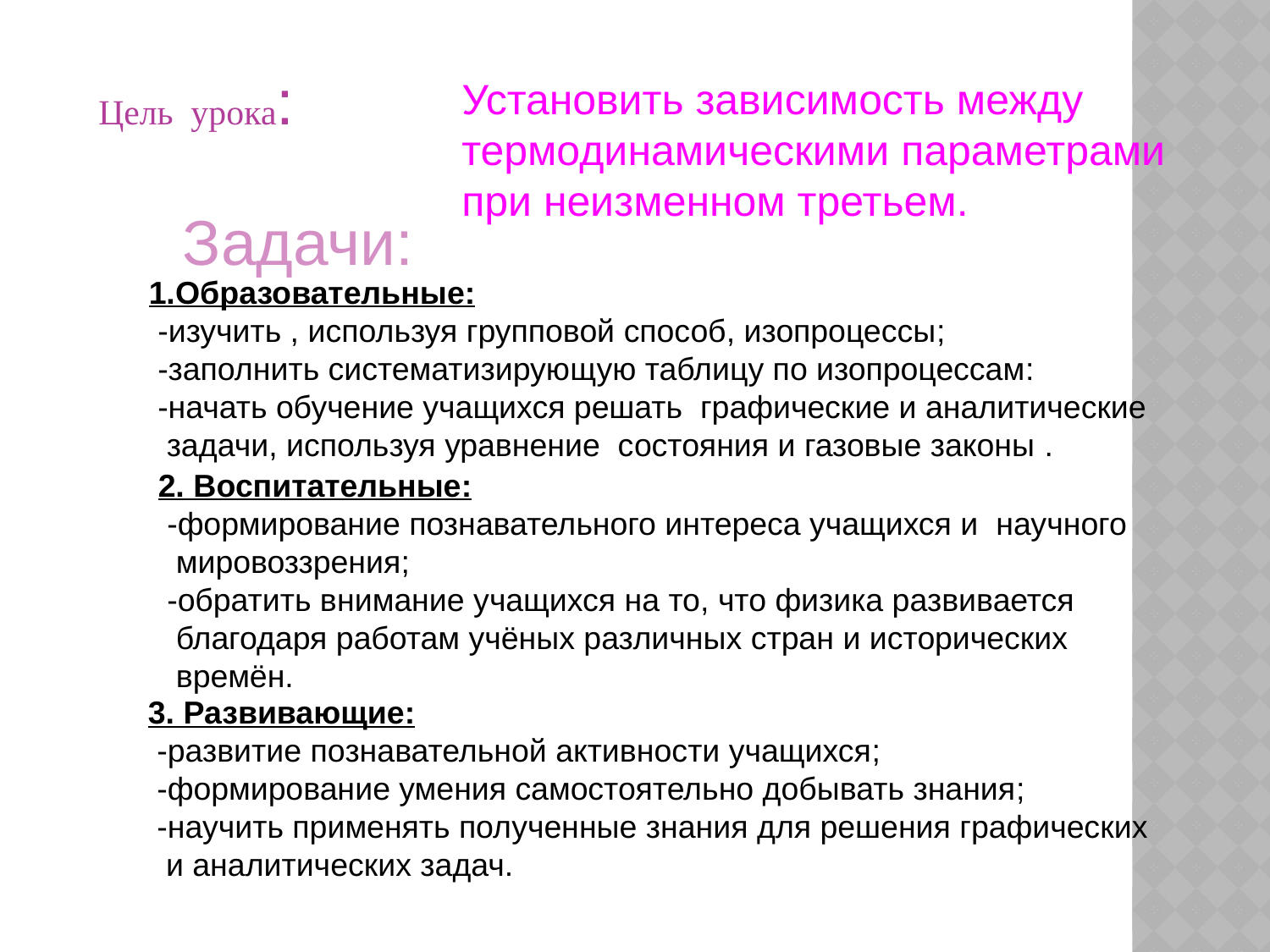

#
Цель урока:
             Установить зависимость между
             термодинамическими параметрами
             при неизменном третьем.
Задачи:

1.Образовательные:
 -изучить , используя групповой способ, изопроцессы;
 -заполнить систематизирующую таблицу по изопроцессам:
 -начать обучение учащихся решать  графические и аналитические
  задачи, используя уравнение  состояния и газовые законы .
2. Воспитательные:
 -формирование познавательного интереса учащихся и  научного
  мировоззрения;
 -обратить внимание учащихся на то, что физика развивается
  благодаря работам учёных различных стран и исторических
  времён.

3. Развивающие:
 -развитие познавательной активности учащихся;
 -формирование умения самостоятельно добывать знания;
 -научить применять полученные знания для решения графических
  и аналитических задач.